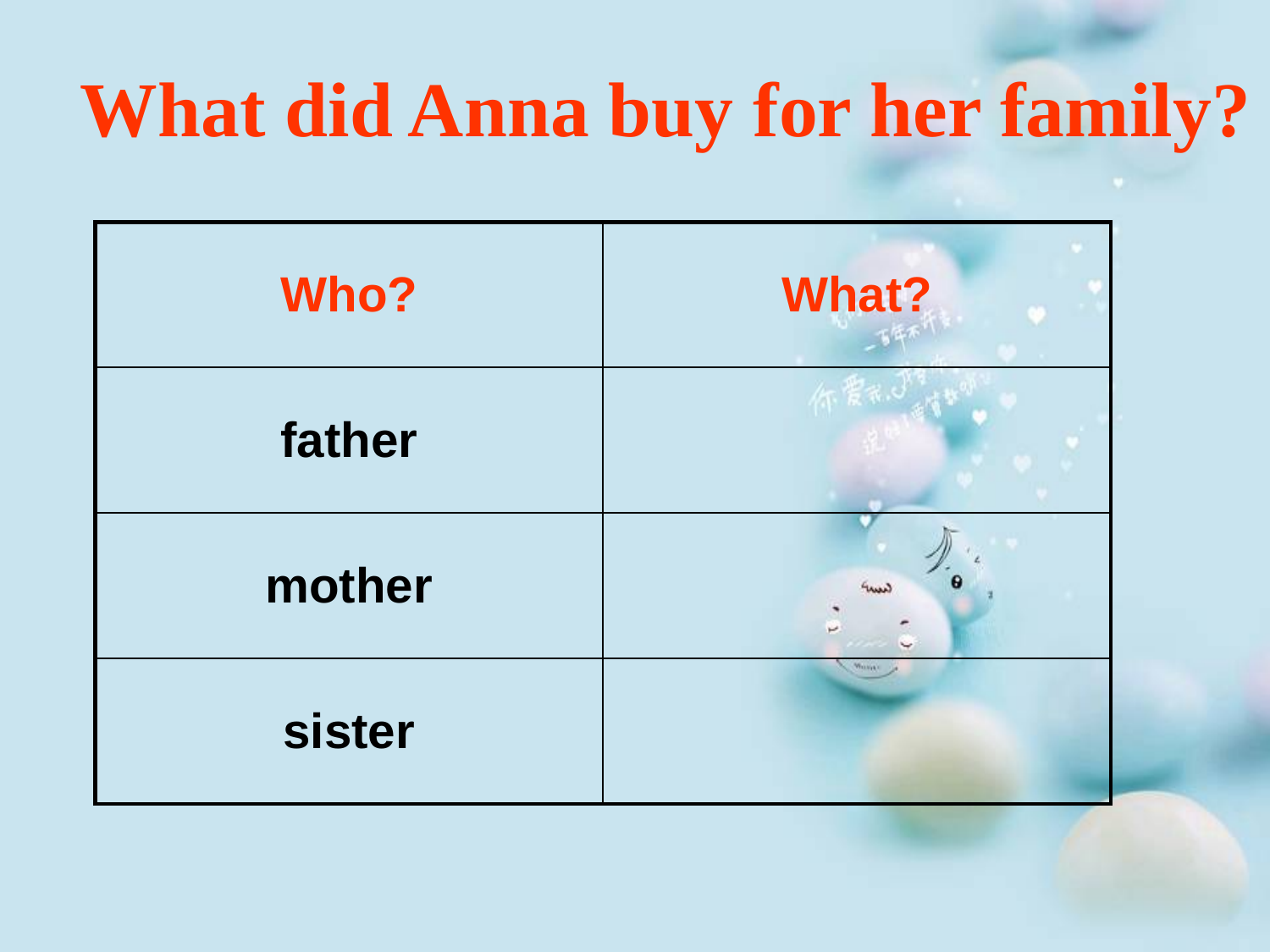

What did Anna buy for her family?
| Who? | What? |
| --- | --- |
| father |  |
| mother |  |
| sister |  |